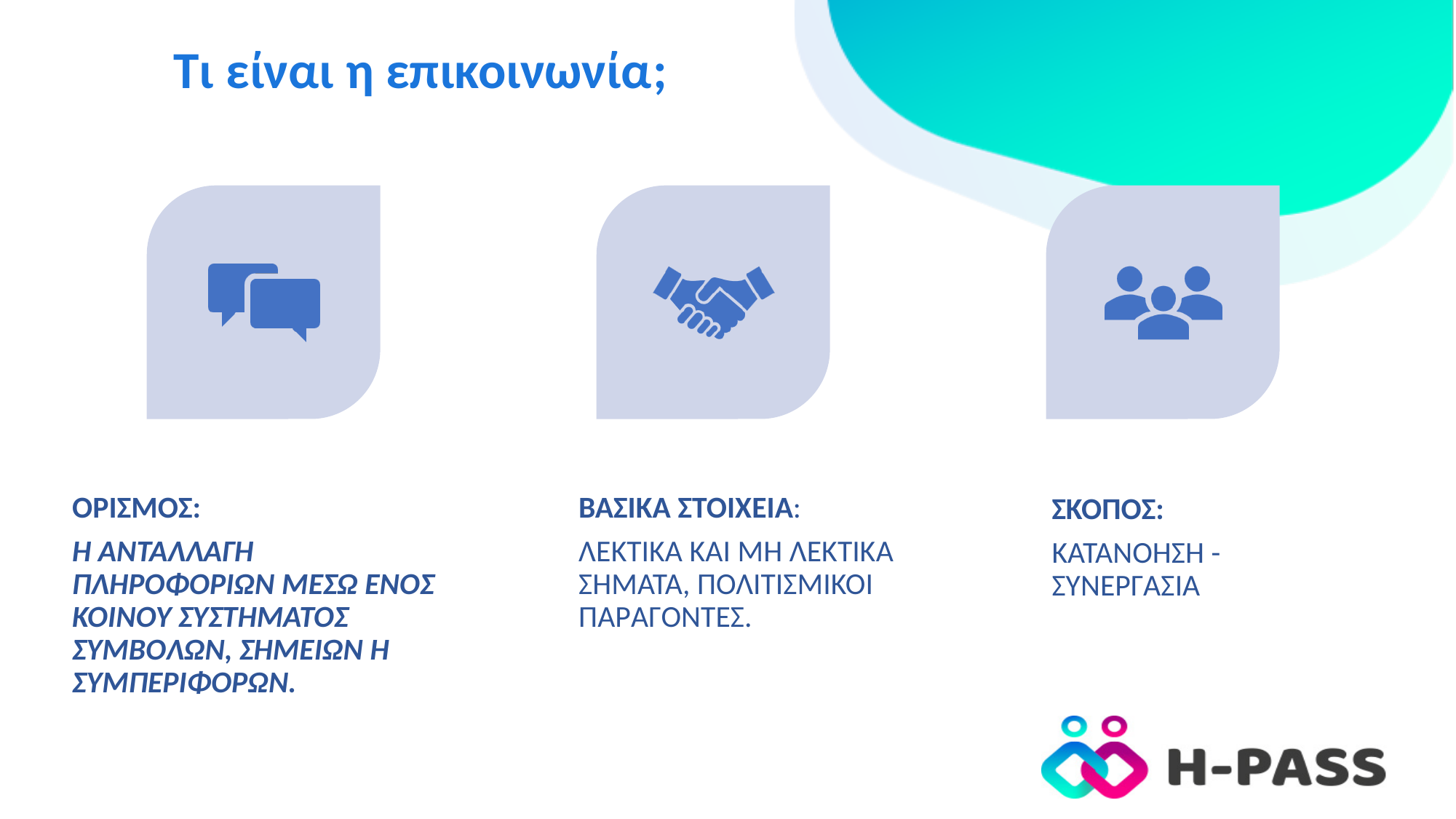

# Τι είναι η επικοινωνία;
ΟρισμΟς:
η ανταλλαγΗ πληροφοριΩν μΕσω ΕΝΟΣ ΚΟΙΝΟΥ ΣΥΣΤΗΜΑΤΟΣ συμβΟλων, σημεΙων ή συμπεριφορΩΝ.
ΒασικΑ στοιχεΙα:
ΛεκτικΑ ΚΑΙ μη λεκτικΑ ΣΗΜΑΤΑ, πολιτισΜΙΚΟΙ παρΑγοντες.
ΣΚΟΠΟΣ:
κατανΟηση - συνεργασΙΑ